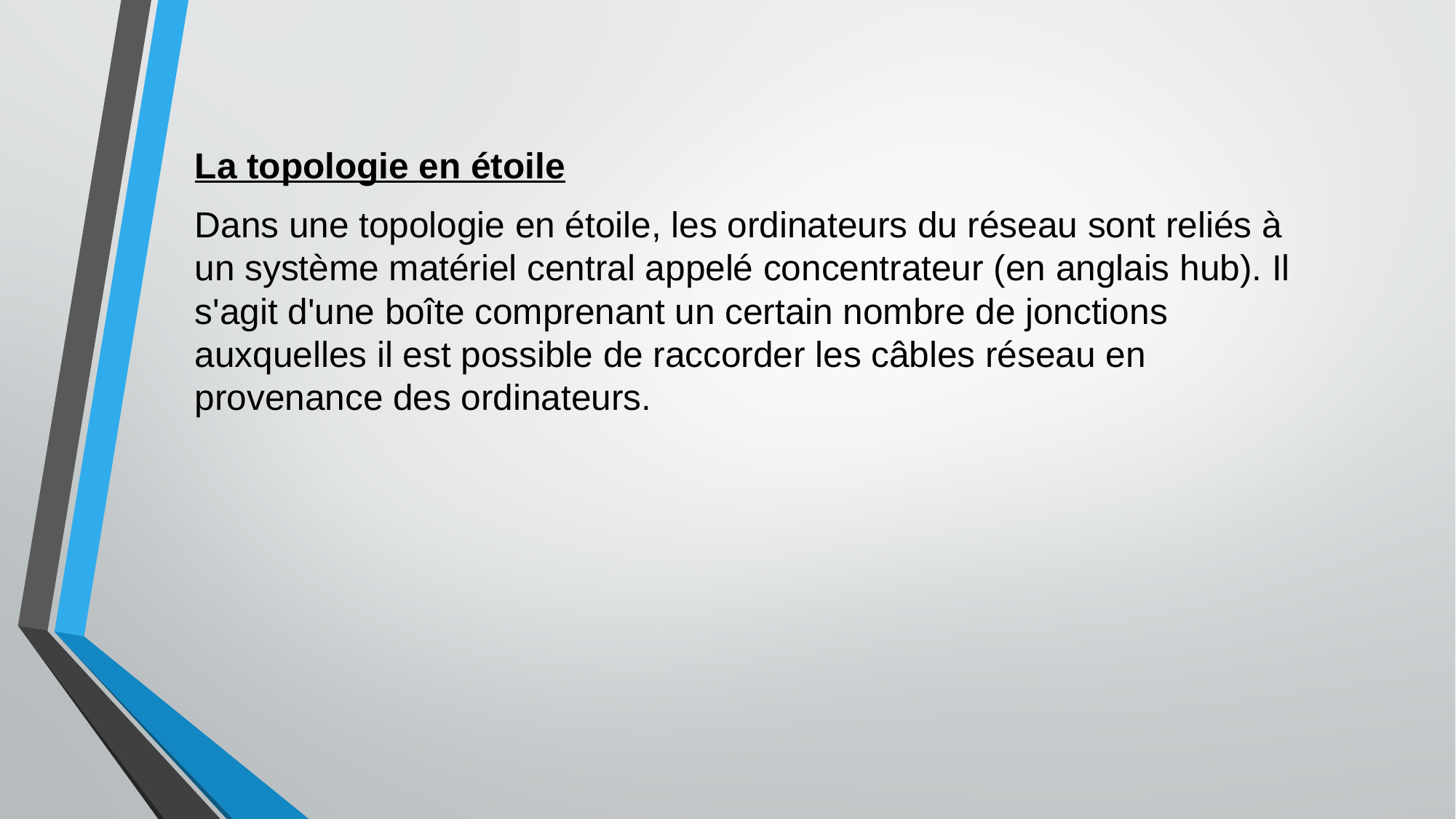

La topologie en étoile
Dans une topologie en étoile, les ordinateurs du réseau sont reliés à un système matériel central appelé concentrateur (en anglais hub). Il s'agit d'une boîte comprenant un certain nombre de jonctions auxquelles il est possible de raccorder les câbles réseau en provenance des ordinateurs.